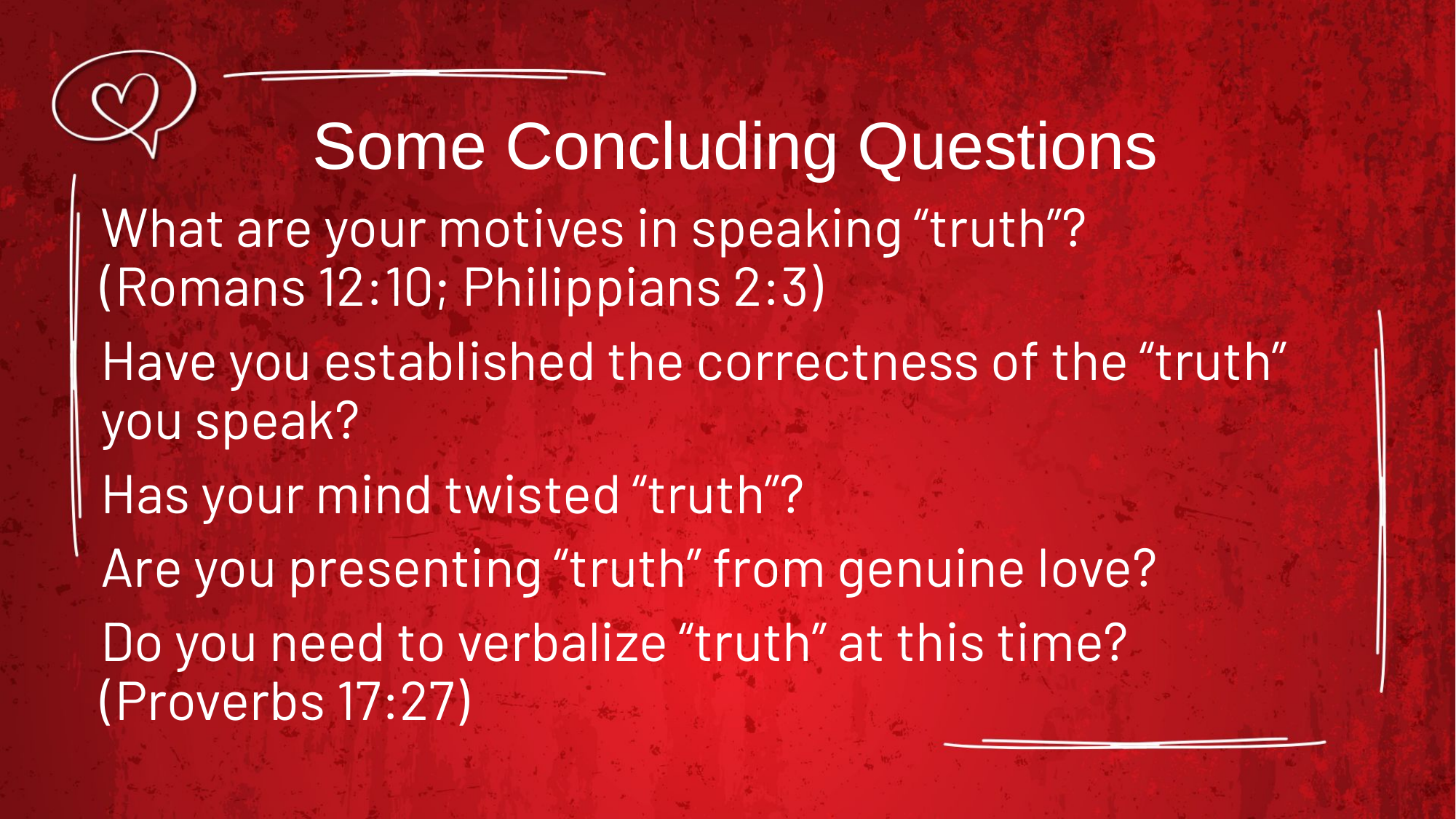

# Some Concluding Questions
What are your motives in speaking “truth”?
(Romans 12:10; Philippians 2:3)
Have you established the correctness of the “truth” you speak?
Has your mind twisted “truth”?
Are you presenting “truth” from genuine love?
Do you need to verbalize “truth” at this time?
(Proverbs 17:27)